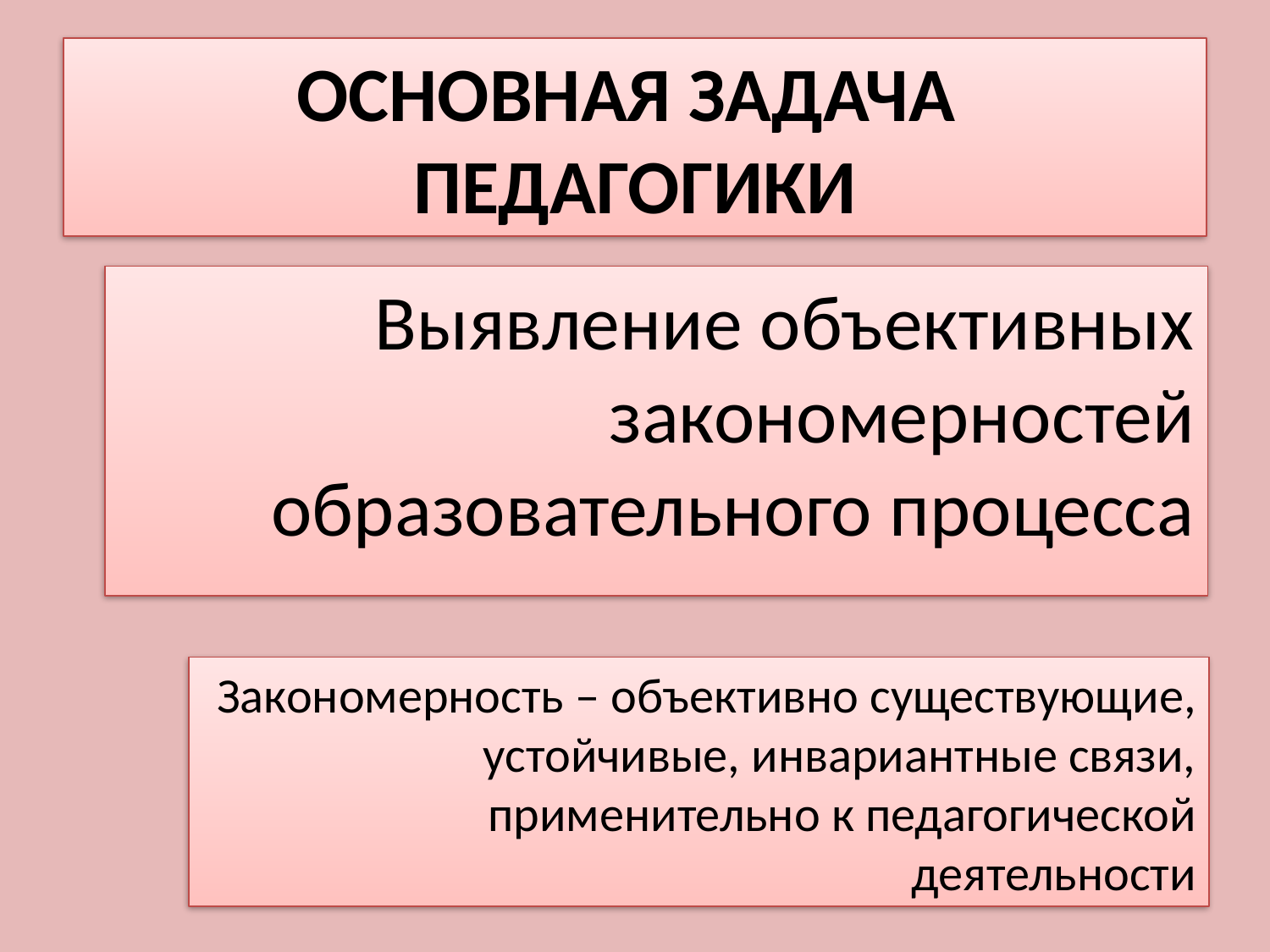

# ОСНОВНАЯ ЗАДАЧА  ПЕДАГОГИКИ
Выявление объективных закономерностей образовательного процесса
Закономерность – объективно существующие, устойчивые, инвариантные связи, применительно к педагогической деятельности